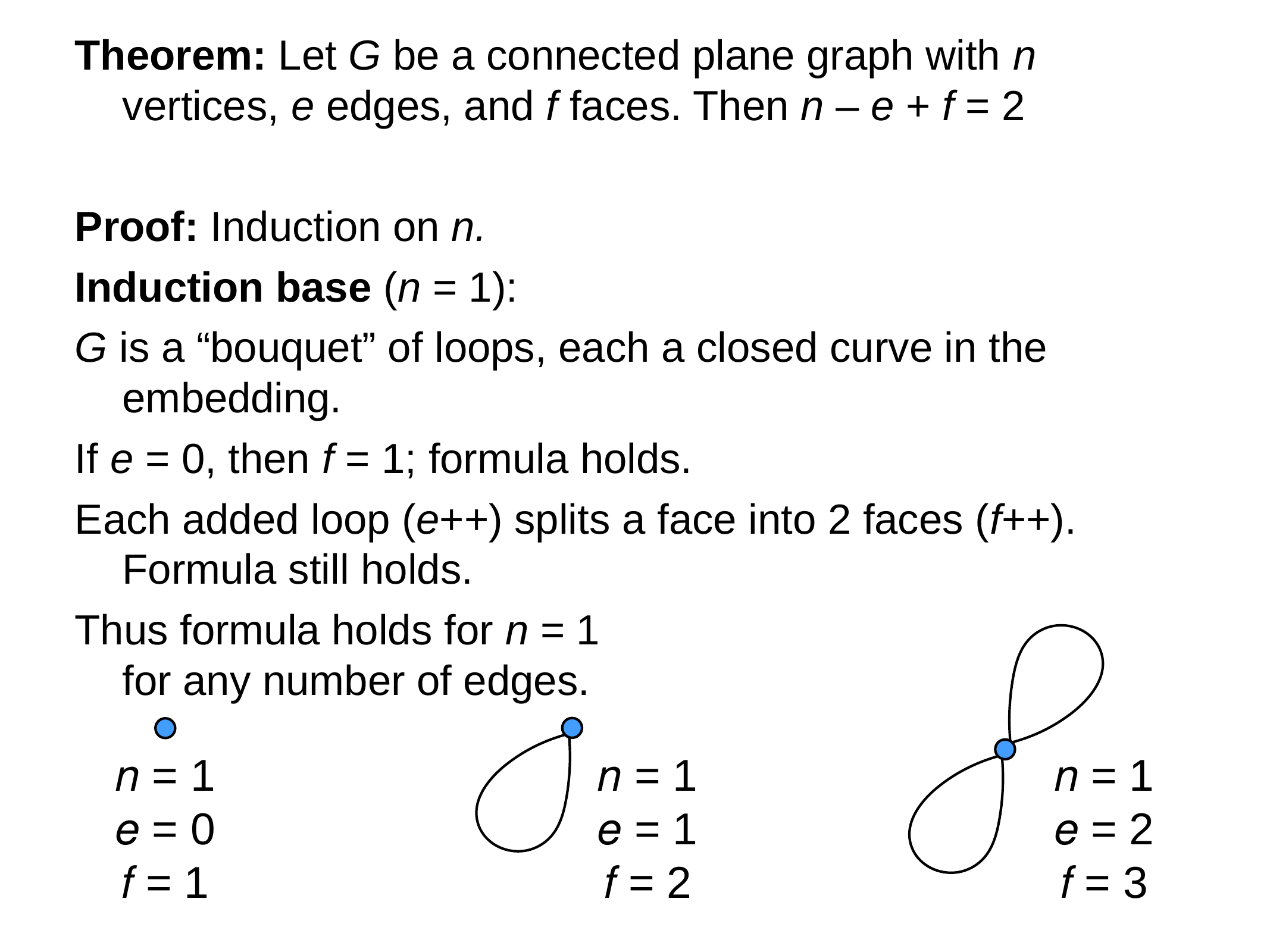

Theorem: Let G be a connected plane graph with n vertices, e edges, and f faces. Then n – e + f = 2

Proof: Induction on n.
Induction base (n = 1):
G is a “bouquet” of loops, each a closed curve in the embedding.
If e = 0, then f = 1; formula holds.
Each added loop (e++) splits a face into 2 faces (f++).
Formula still holds.
Thus formula holds for n = 1
for any number of edges.

n = 1
e = 0
f = 1
n = 1
e = 1
f = 2
n = 1
e = 2
f = 3
11